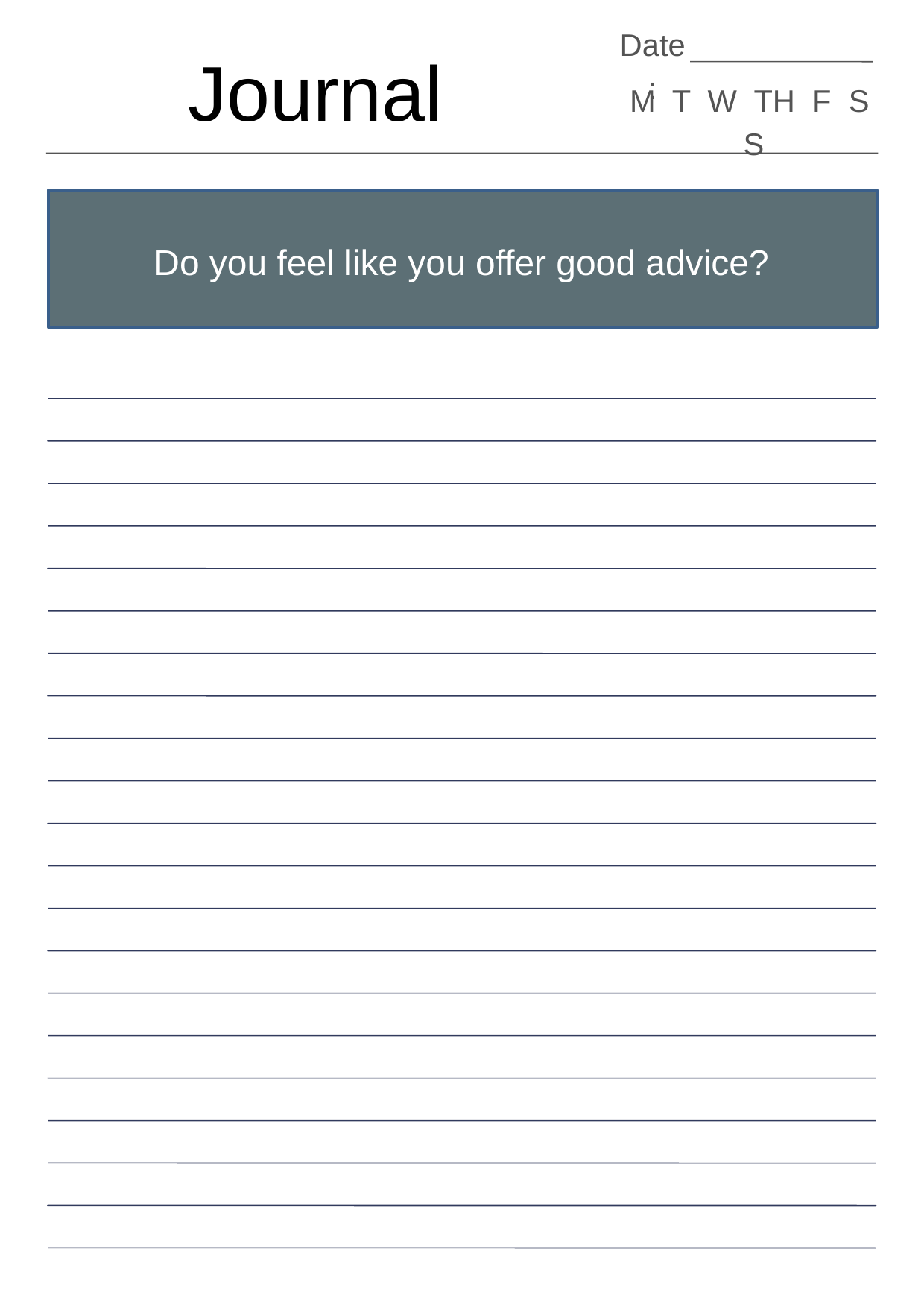

Date:
Journal

M  T  W  TH  F  S  S

Do you feel like you offer good advice?